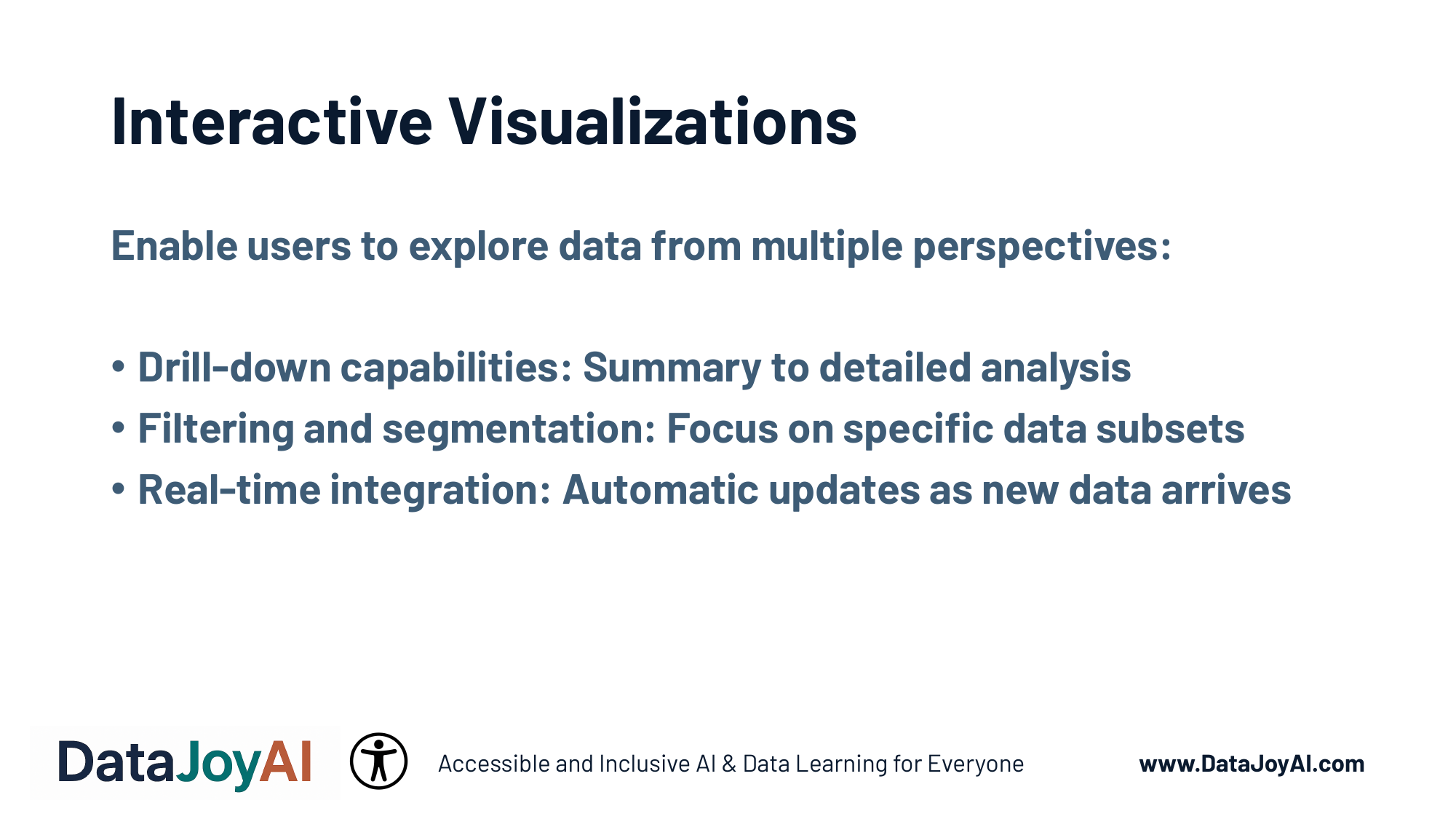

# Interactive Visualizations
Enable users to explore data from multiple perspectives:

Drill-down capabilities: Summary to detailed analysis
Filtering and segmentation: Focus on specific data subsets
Real-time integration: Automatic updates as new data arrives